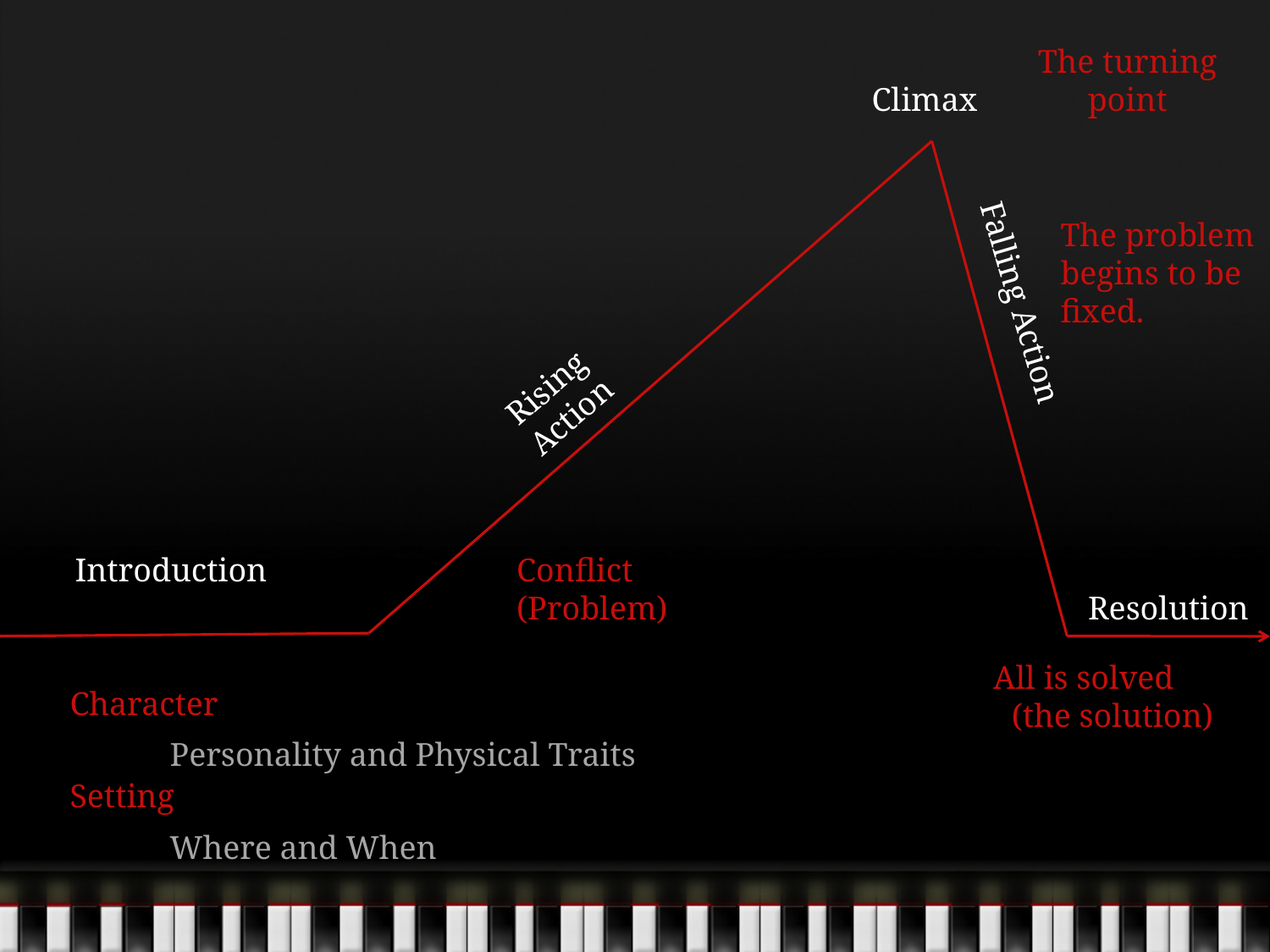

The turning point
Climax
The problem begins to be fixed.
Falling Action
Rising Action
Introduction
Conflict (Problem)
Resolution
All is solved        (the solution)
Character
Personality and Physical Traits
Setting
Where and When